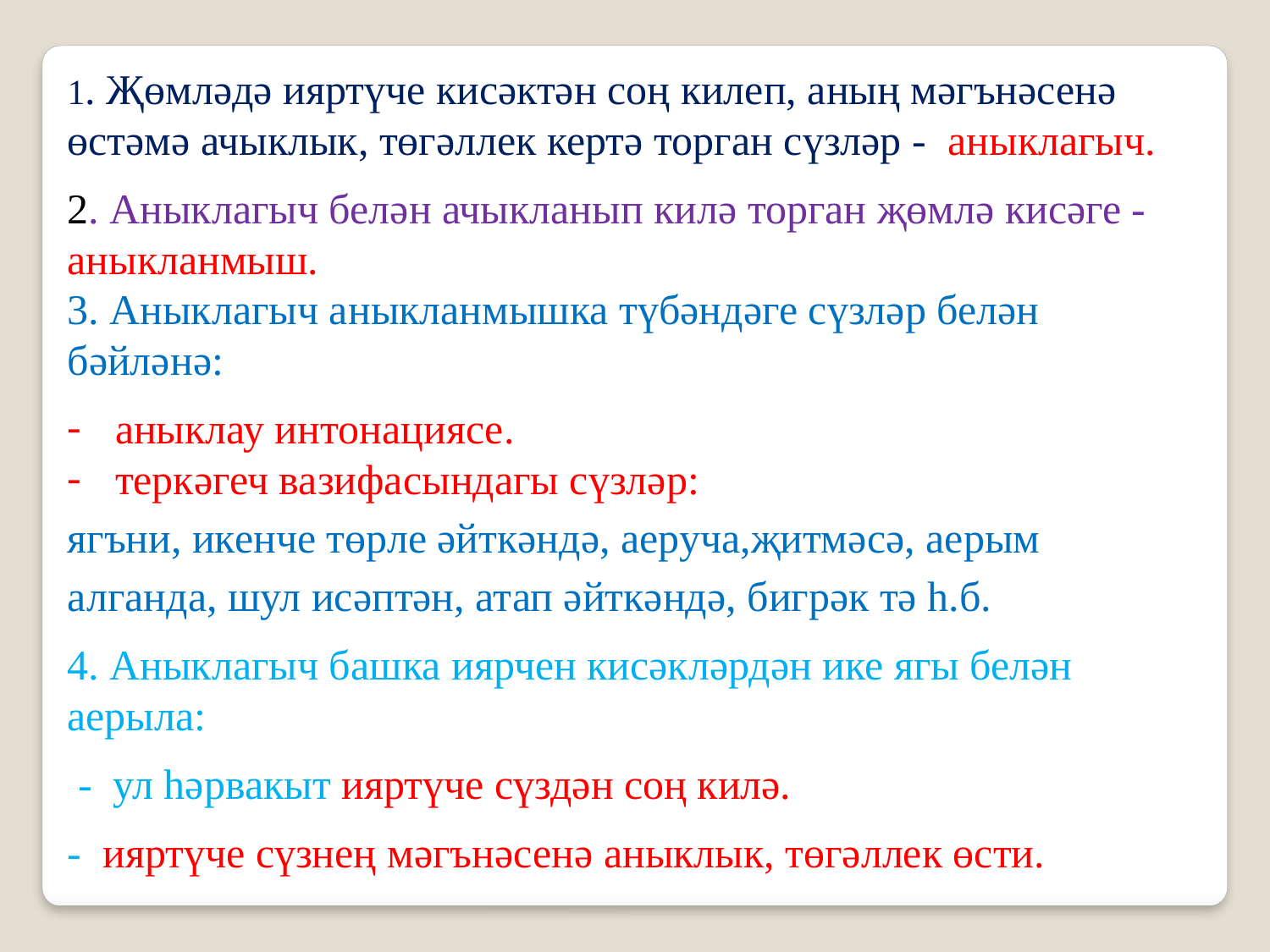

1. Җөмләдә ияртүче кисәктән соң килеп, аның мәгънәсенә өстәмә ачыклык, төгәллек кертә торган сүзләр -  аныклагыч.
2. Аныклагыч белән ачыкланып килә торган җөмлә кисәге -аныкланмыш.

3. Аныклагыч аныкланмышка түбәндәге сүзләр белән бәйләнә:
аныклау интонациясе.
теркәгеч вазифасындагы сүзләр:
ягъни, икенче төрле әйткәндә, аеруча,җитмәсә, аерым алганда, шул исәптән, атап әйткәндә, бигрәк тә һ.б.
4. Аныклагыч башка иярчен кисәкләрдән ике ягы белән аерыла:
 -  ул һәрвакыт ияртүче сүздән соң килә.
-  ияртүче сүзнең мәгънәсенә аныклык, төгәллек өсти.